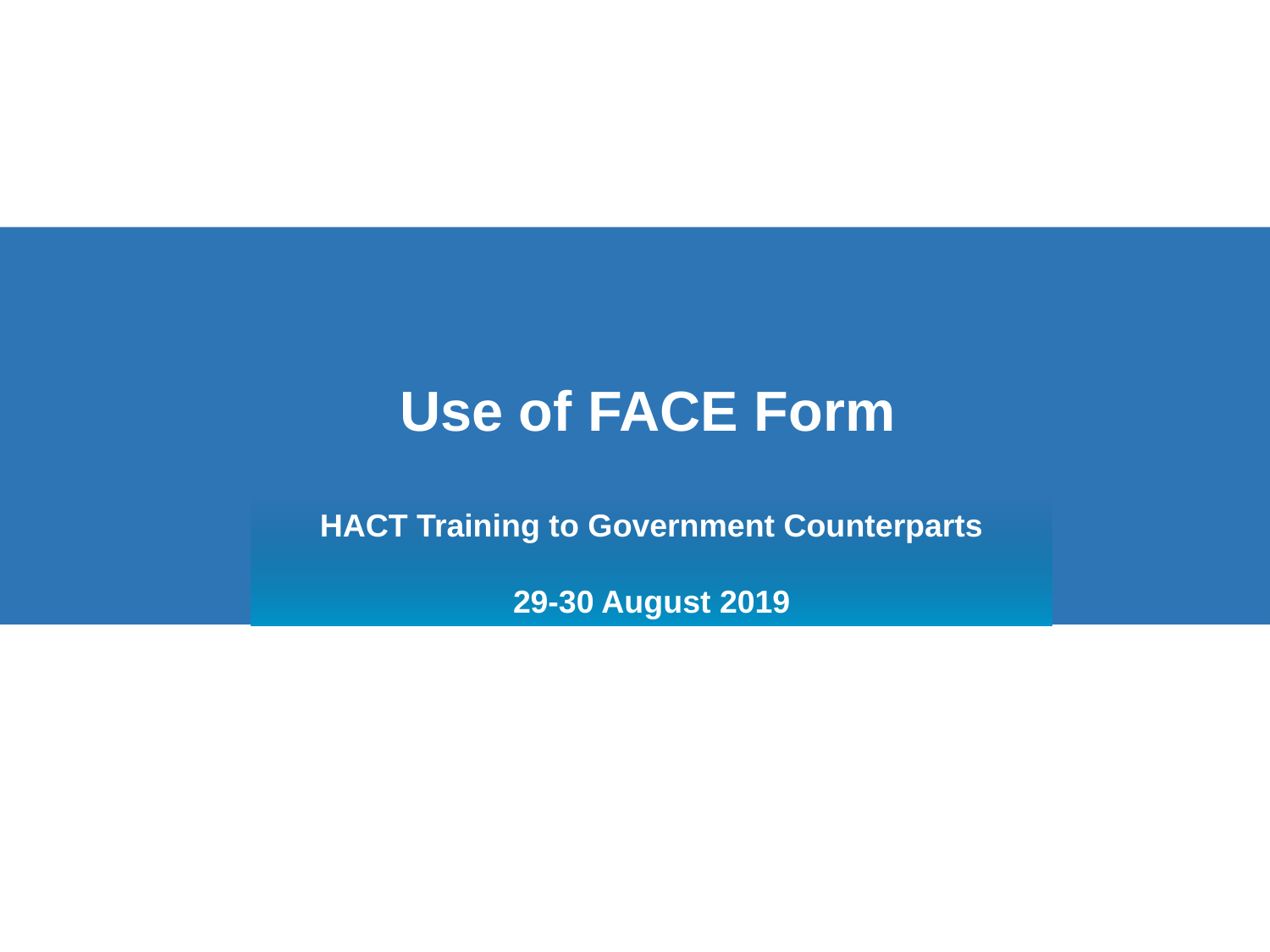

Use of FACE Form
HACT Training to Government Counterparts

29-30 August 2019